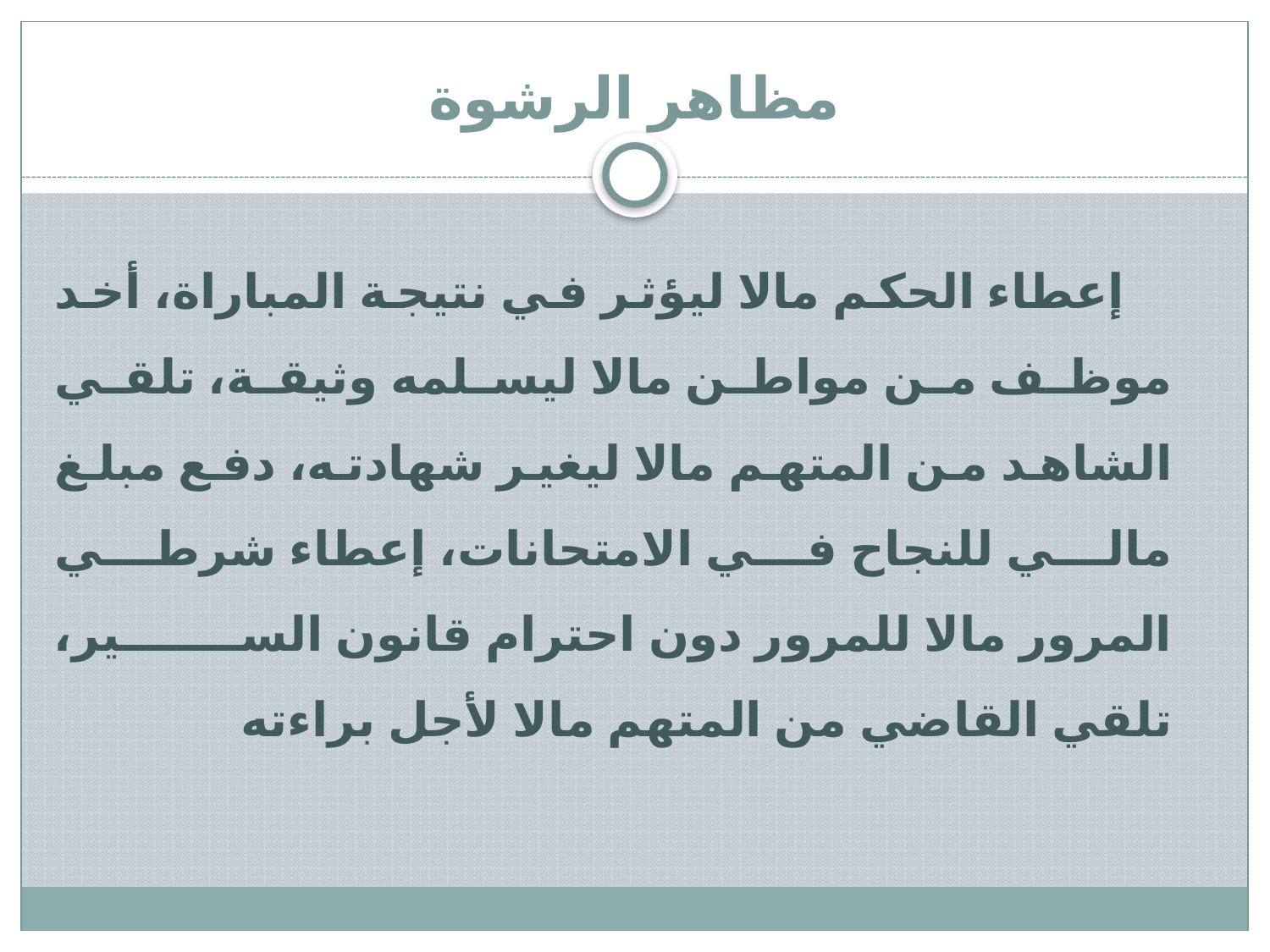

# مظاهر الرشوة
إعطاء الحكم مالا ليؤثر في نتيجة المباراة، أخد موظف من مواطن مالا ليسلمه وثيقة، تلقي الشاهد من المتهم مالا ليغير شهادته، دفع مبلغ مالي للنجاح في الامتحانات، إعطاء شرطي المرور مالا للمرور دون احترام قانون السير، تلقي القاضي من المتهم مالا لأجل براءته